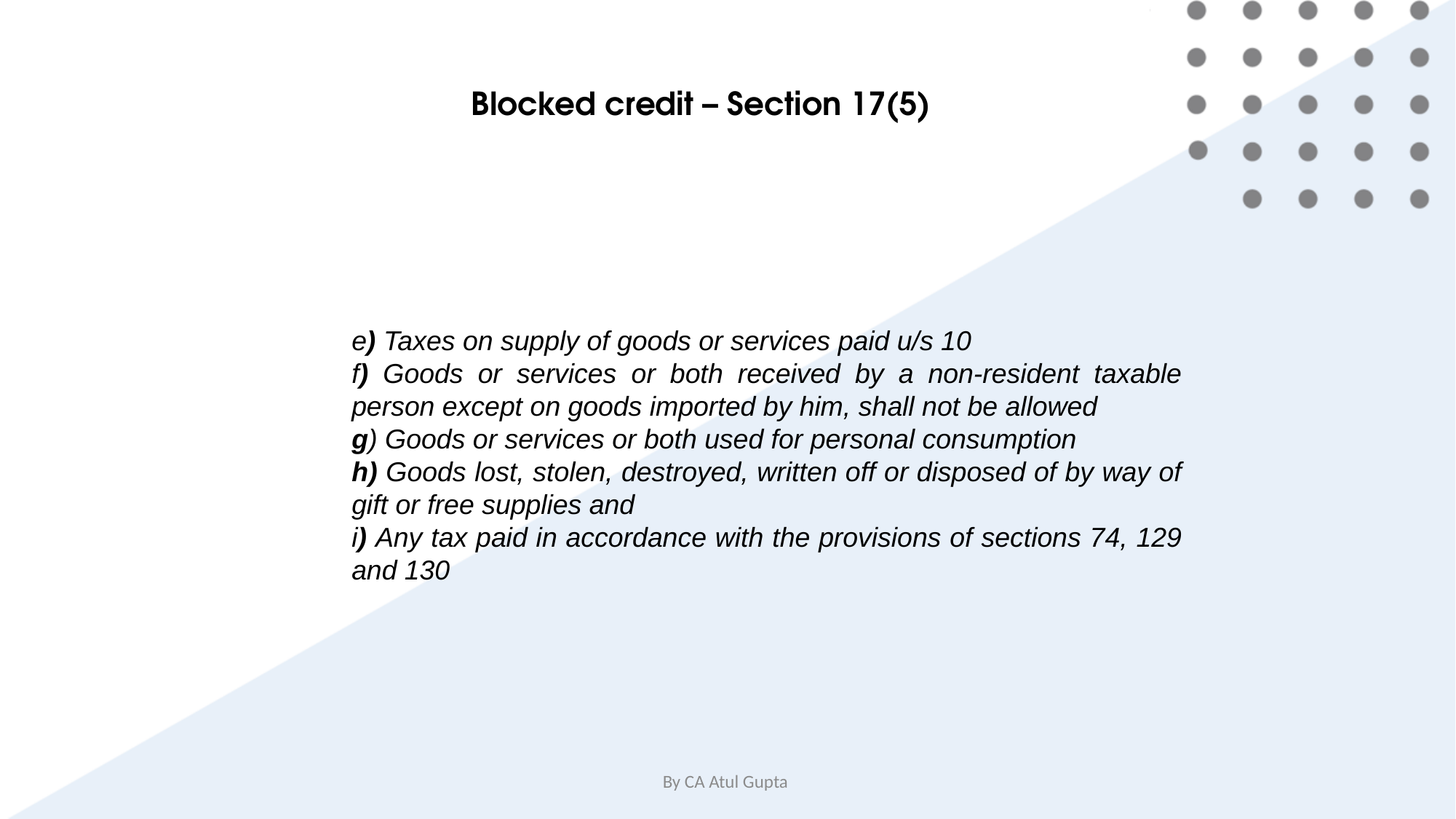

Blocked credit – Section 17(5)

e) Taxes on supply of goods or services paid u/s 10
f) Goods or services or both received by a non-resident taxable person except on goods imported by him, shall not be allowed
g) Goods or services or both used for personal consumption
h) Goods lost, stolen, destroyed, written off or disposed of by way of gift or free supplies and
i) Any tax paid in accordance with the provisions of sections 74, 129 and 130

By CA Atul Gupta